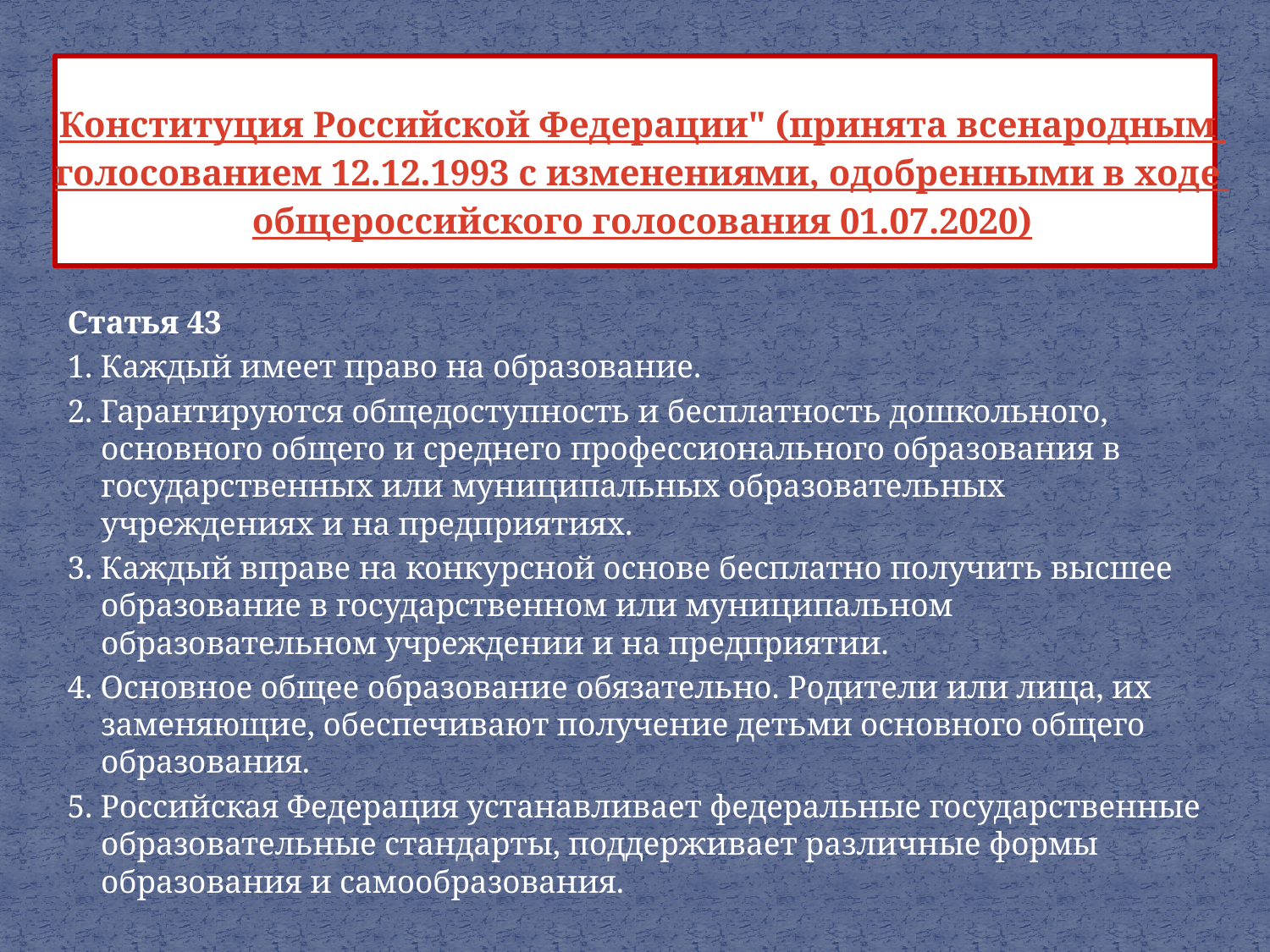

Конституция Российской Федерации" (принята всенародным
голосованием 12.12.1993 с изменениями, одобренными в ходе
общероссийского голосования 01.07.2020)

Статья 43
1. Каждый имеет право на образование.
2. Гарантируются общедоступность и бесплатность дошкольного, основного общего и среднего профессионального образования в государственных или муниципальных образовательных учреждениях и на предприятиях.
3. Каждый вправе на конкурсной основе бесплатно получить высшее образование в государственном или муниципальном образовательном учреждении и на предприятии.
4. Основное общее образование обязательно. Родители или лица, их заменяющие, обеспечивают получение детьми основного общего образования.
5. Российская Федерация устанавливает федеральные государственные образовательные стандарты, поддерживает различные формы образования и самообразования.